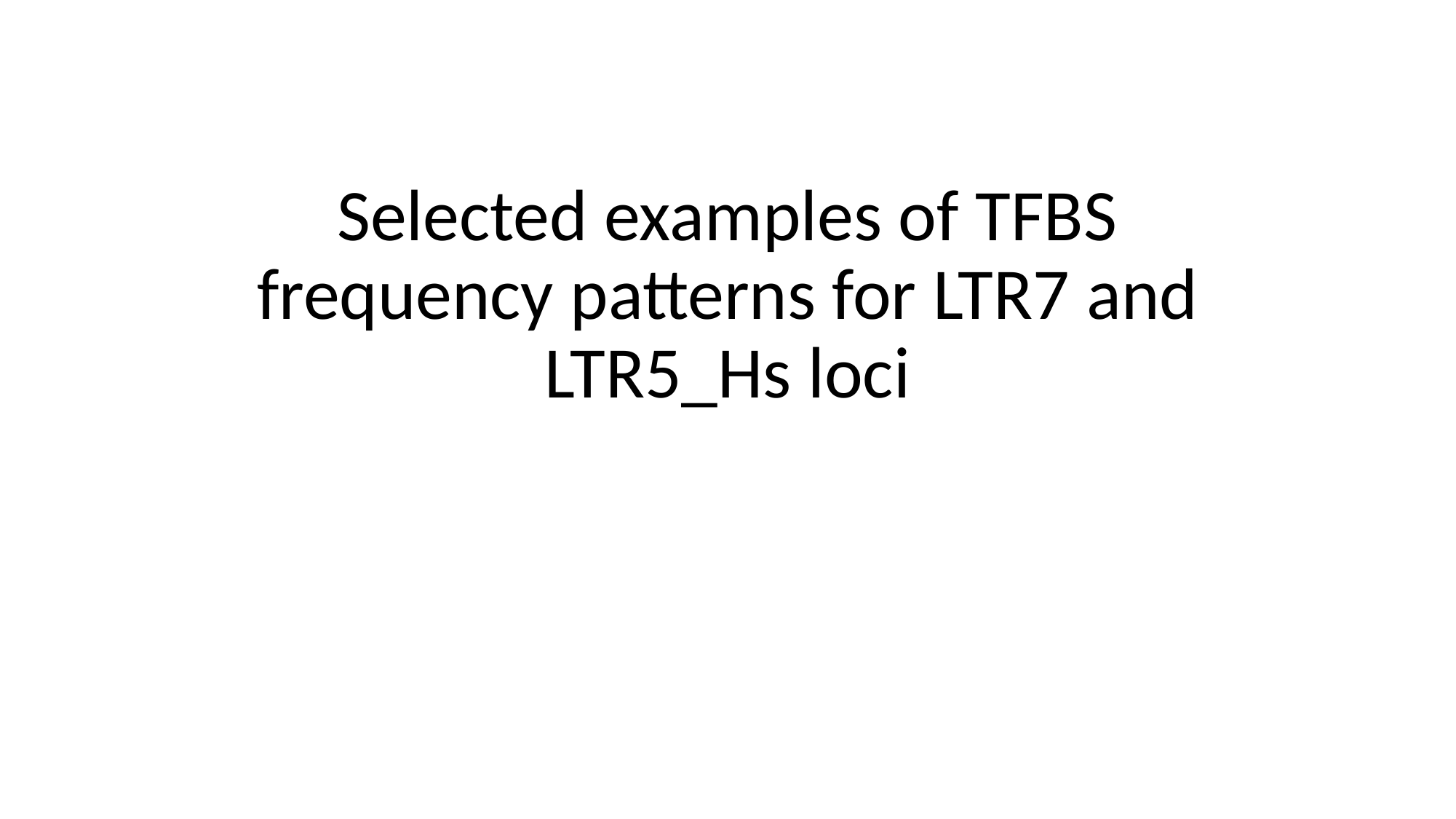

# Selected examples of TFBS frequency patterns for LTR7 and LTR5_Hs loci